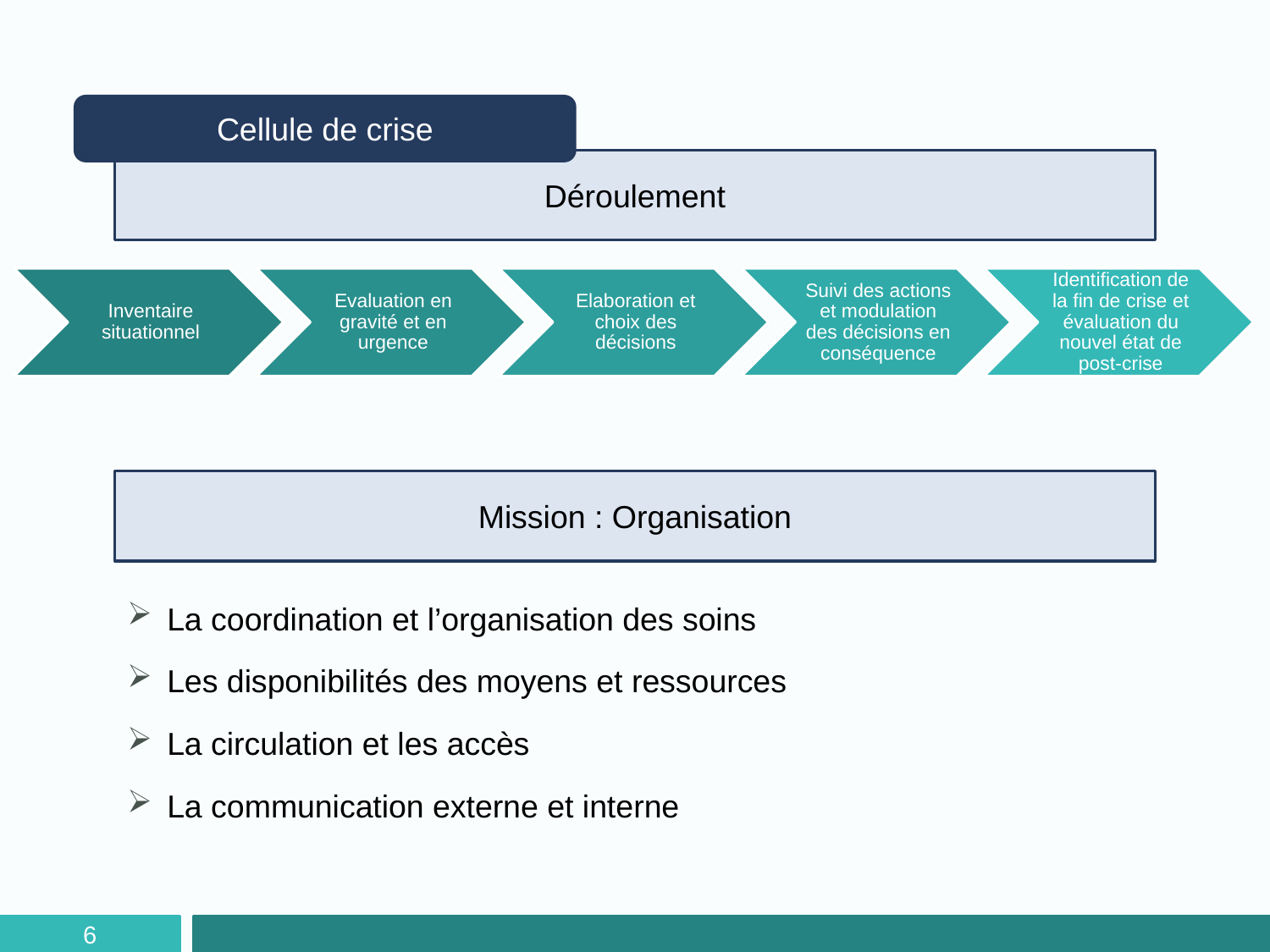

Inventaire situationnel
Evaluation en gravité et en urgence
Elaboration et choix des décisions
Suivi des actions et modulation des décisions en conséquence
Identification de la fin de crise et évaluation du nouvel état de post-crise
Cellule de crise
Déroulement
Mission : Organisation
La coordination et l’organisation des soins
Les disponibilités des moyens et ressources
La circulation et les accès
La communication externe et interne
6